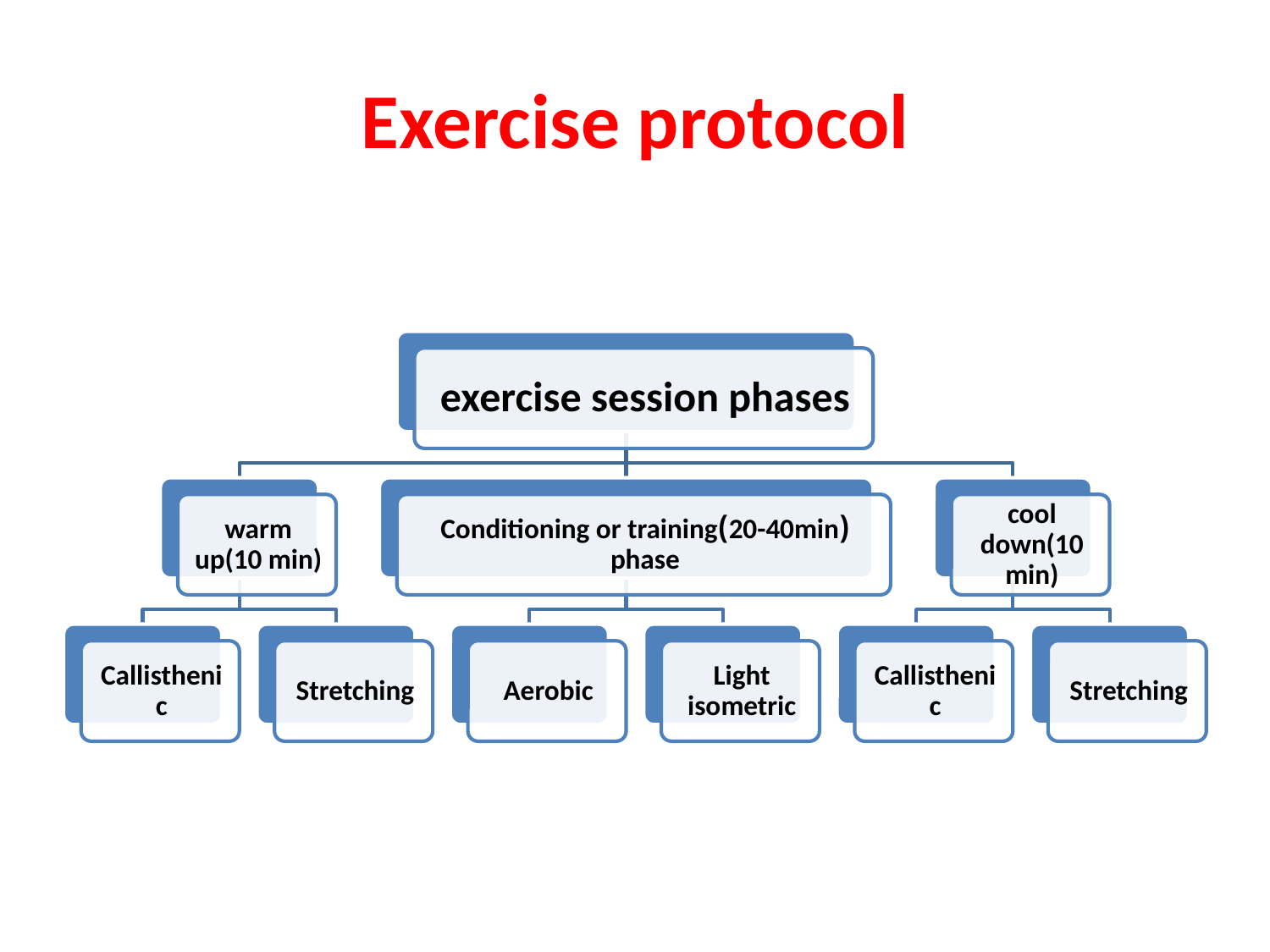

# Exercise protocol
exercise session phases
warm up(10 min)
Callisthenic
Stretching
(20-40min)Conditioning or training phase
Aerobic
Light isometric
cool down(10 min)
Callisthenic
Stretching